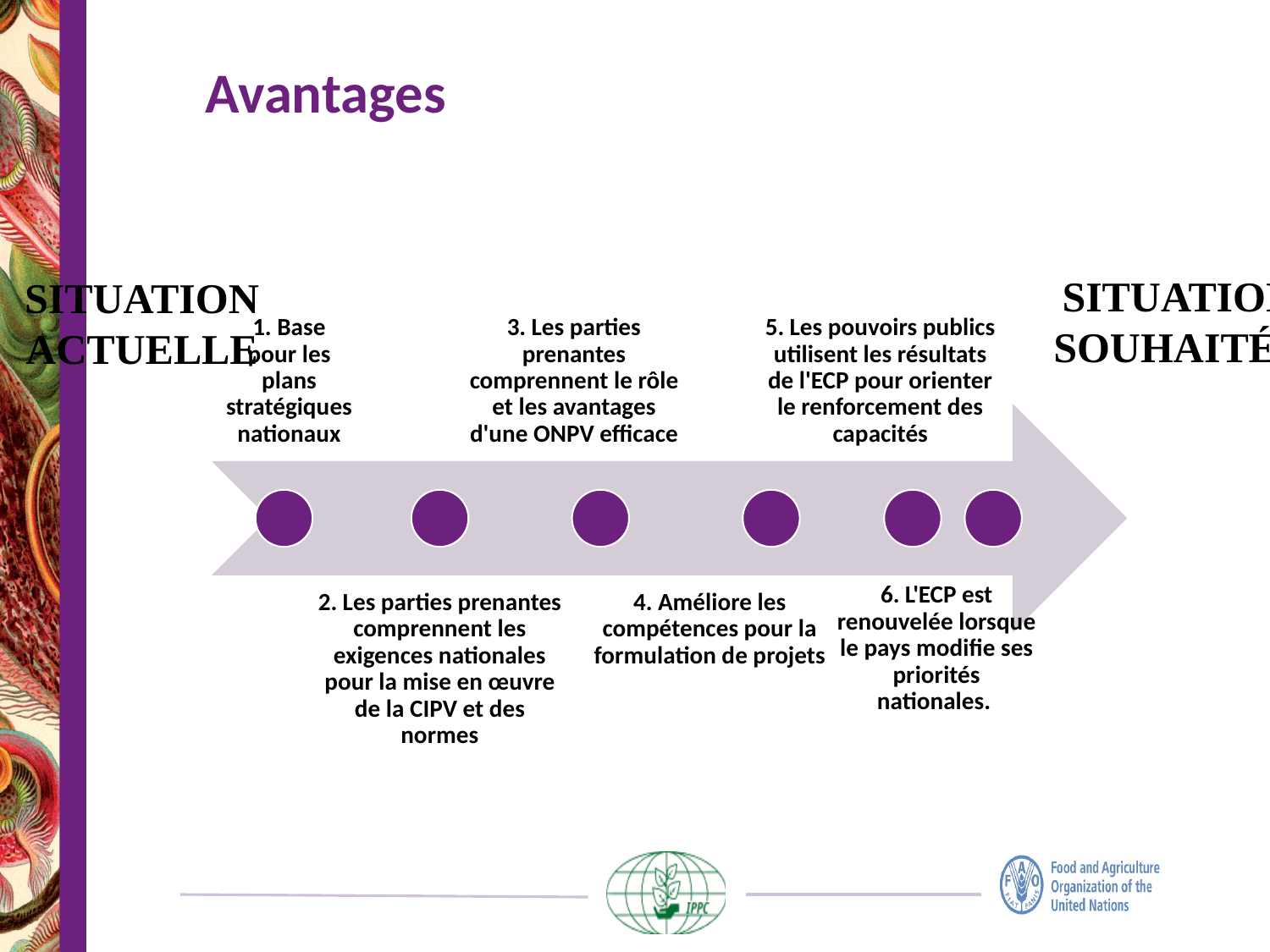

# Avantages
1. Base pour les plans stratégiques nationaux
5. Les pouvoirs publics utilisent les résultats de l'ECP pour orienter le renforcement des capacités
3. Les parties prenantes comprennent le rôle et les avantages d'une ONPV efficace

6. L'ECP est renouvelée lorsque le pays modifie ses priorités nationales.
2. Les parties prenantes comprennent les exigences nationales pour la mise en œuvre de la CIPV et des normes
4. Améliore les compétences pour la formulation de projets
SITUATION
SOUHAITÉE
SITUATION
ACTUELLE